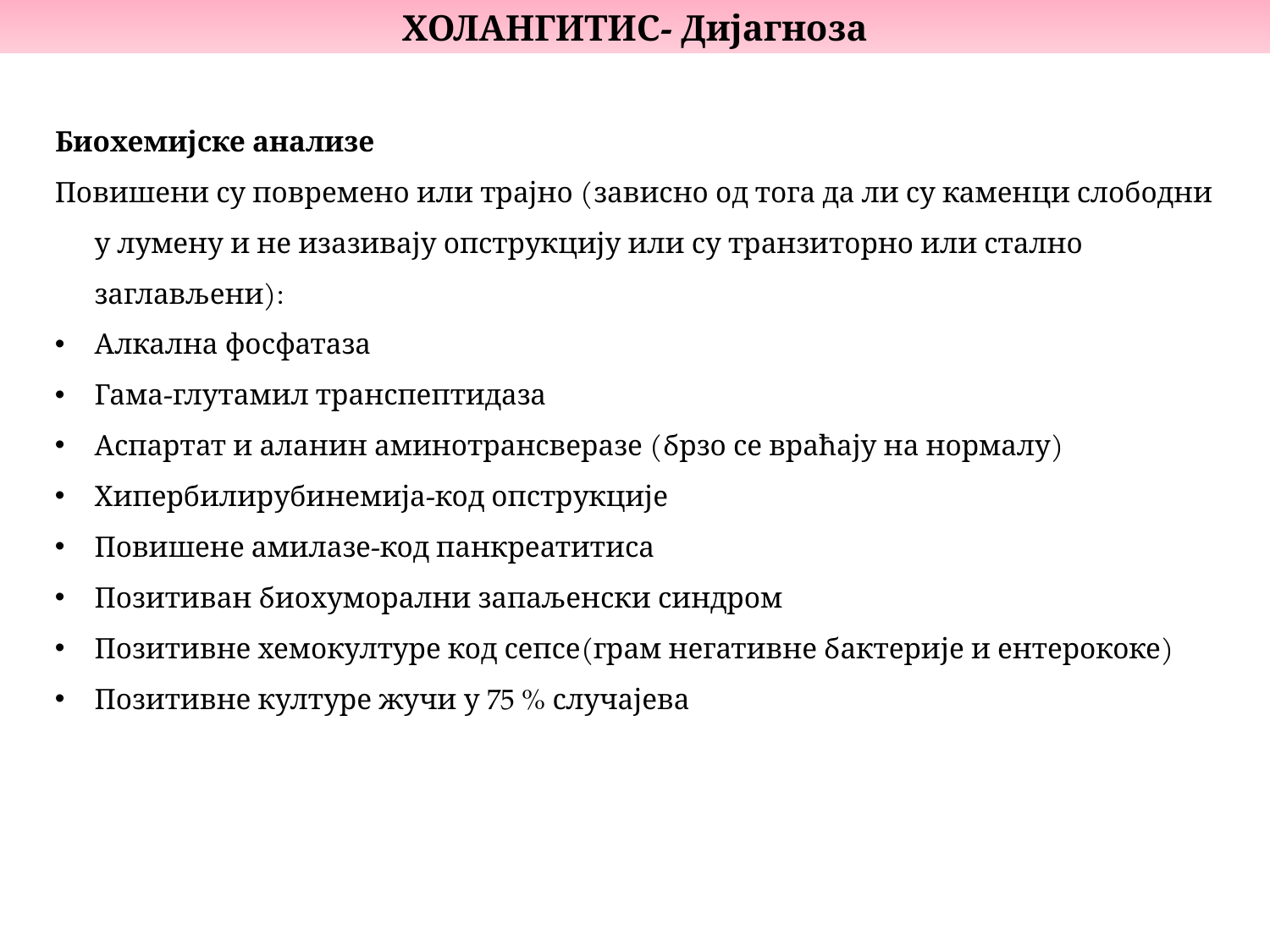

ХОЛАНГИТИС- Дијагноза

Биохемијске анализе
Повишени су повремено или трајно (зависно од тога да ли су каменци слободни у лумену и не изазивају опструкцију или су транзиторно или стално заглављени):
Алкална фосфатаза
Гама-глутамил транспептидаза
Аспартат и аланин аминотрансверазе (брзо се враћају на нормалу)
Хипербилирубинемија-код опструкције
Повишене амилазе-код панкреатитиса
Позитиван биохуморални запаљенски синдром
Позитивне хемокултуре код сепсе(грам негативне бактерије и ентерококе)
Позитивне културе жучи у 75 % случајева